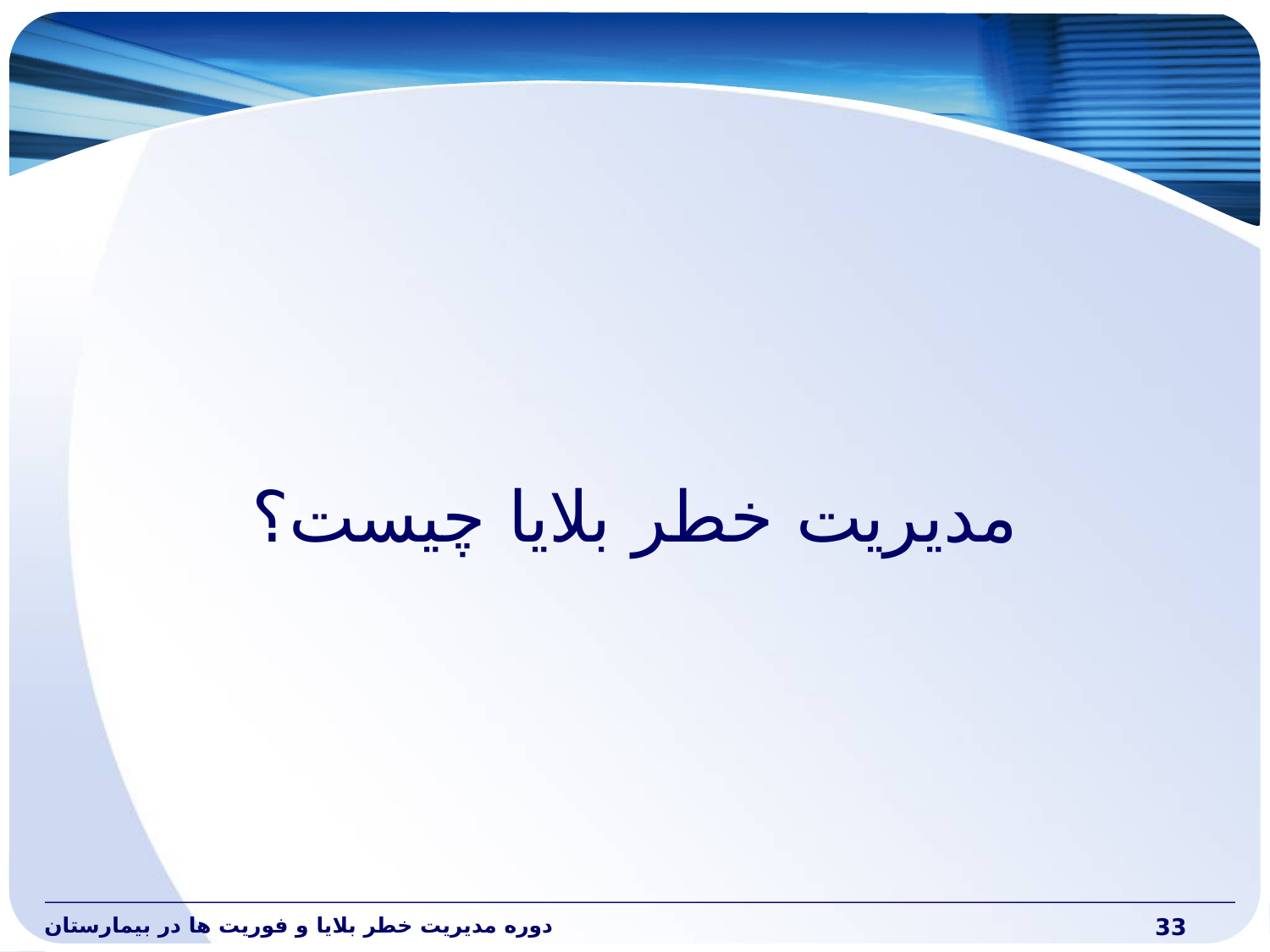

مدیریت خطر بلایا چیست؟
دوره مدیریت خطر بلایا و فوریت ها در بیمارستان
33